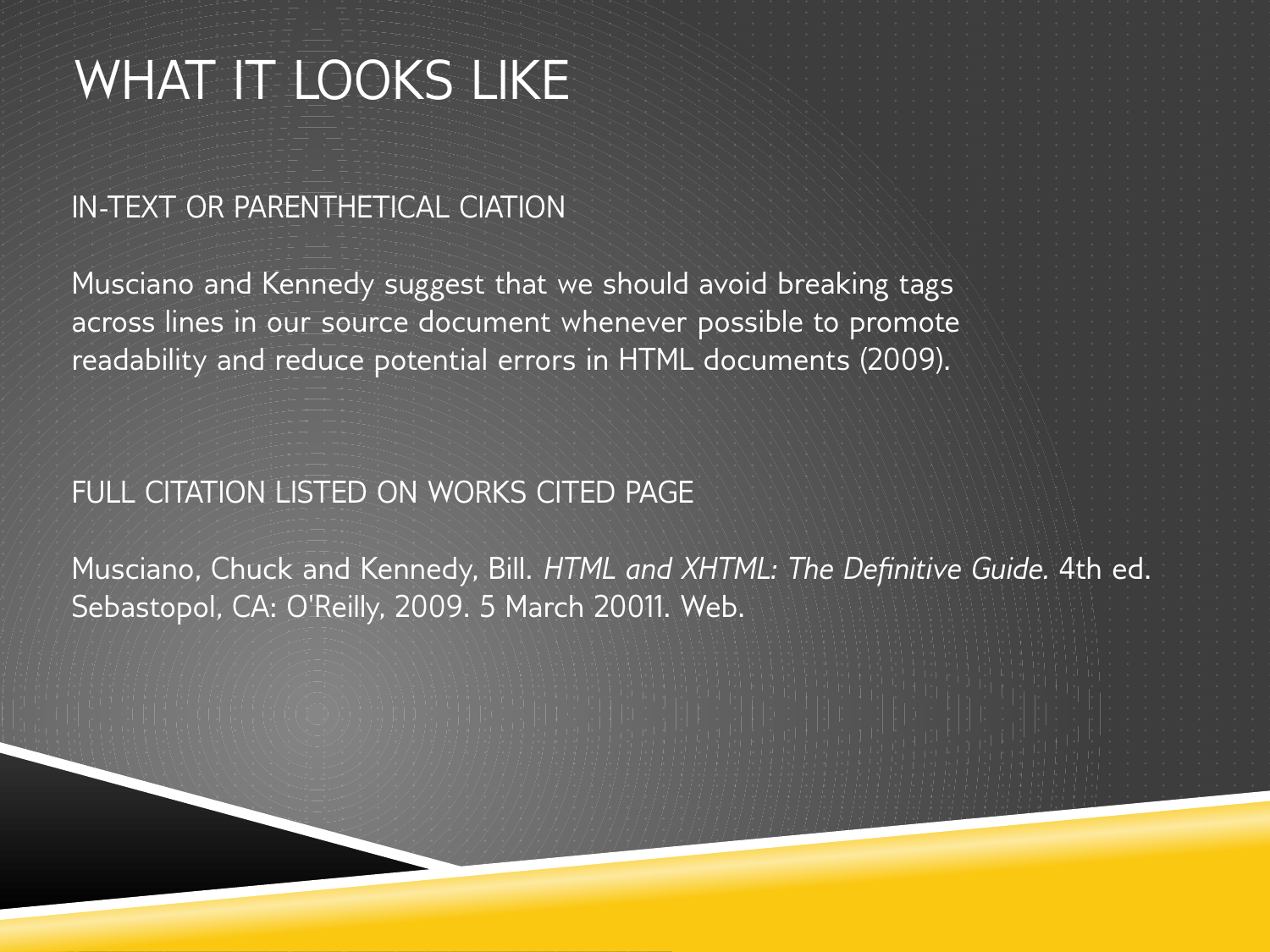

What it looks like
IN-TEXT OR PARENTHETICAL CIATION

Musciano and Kennedy suggest that we should avoid breaking tags
across lines in our source document whenever possible to promote
readability and reduce potential errors in HTML documents (2009).
FULL CITATION LISTED ON WORKS CITED PAGE

Musciano, Chuck and Kennedy, Bill. HTML and XHTML: The Definitive Guide. 4th ed. Sebastopol, CA: O'Reilly, 2009. 5 March 20011. Web.